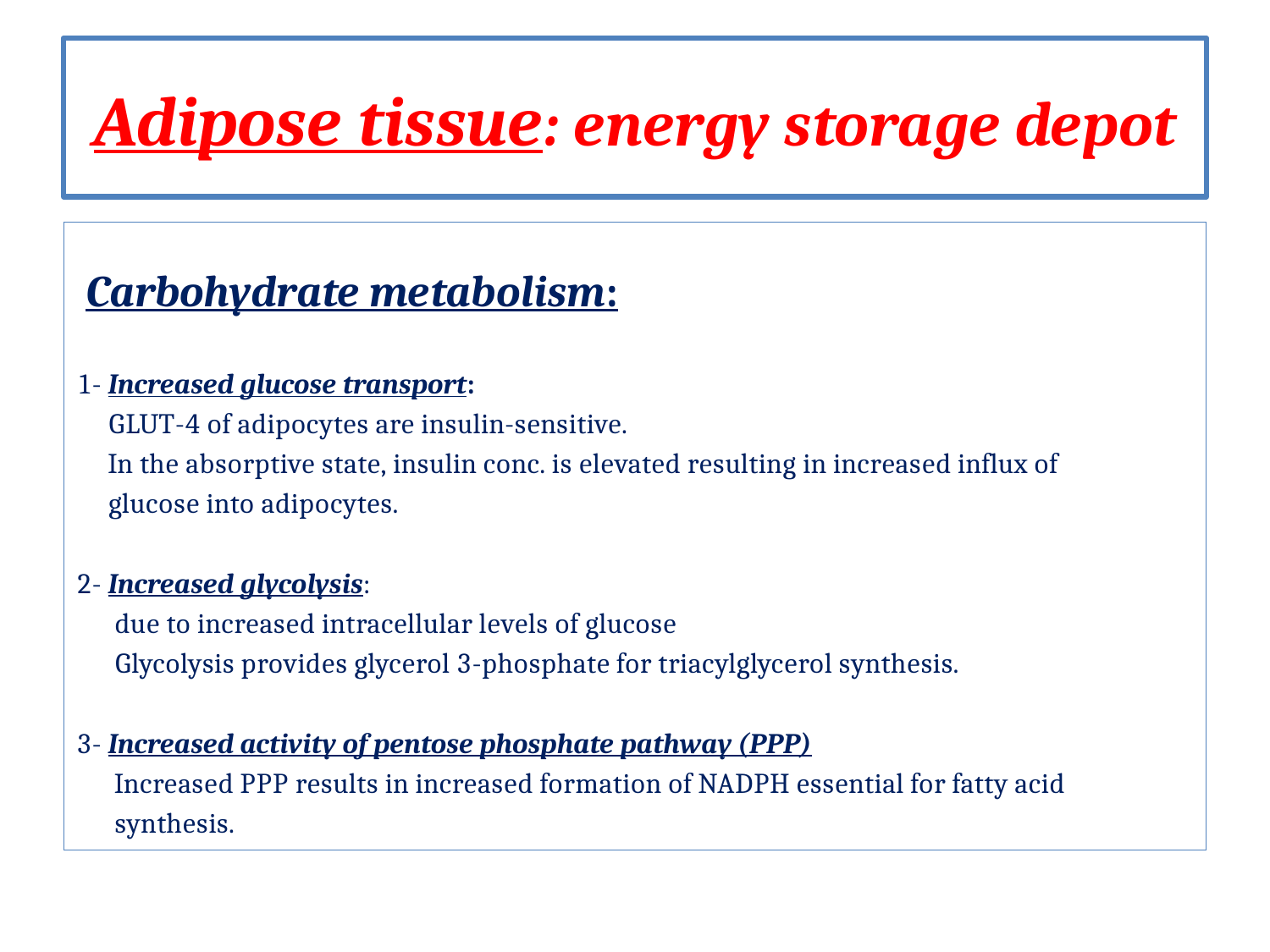

# Adipose tissue: energy storage depot

 Carbohydrate metabolism:

1- Increased glucose transport:
     GLUT-4 of adipocytes are insulin-sensitive.
     In the absorptive state, insulin conc. is elevated resulting in increased influx of
     glucose into adipocytes.

2- Increased glycolysis:
      due to increased intracellular levels of glucose
      Glycolysis provides glycerol 3-phosphate for triacylglycerol synthesis.

3- Increased activity of pentose phosphate pathway (PPP)
      Increased PPP results in increased formation of NADPH essential for fatty acid
      synthesis.